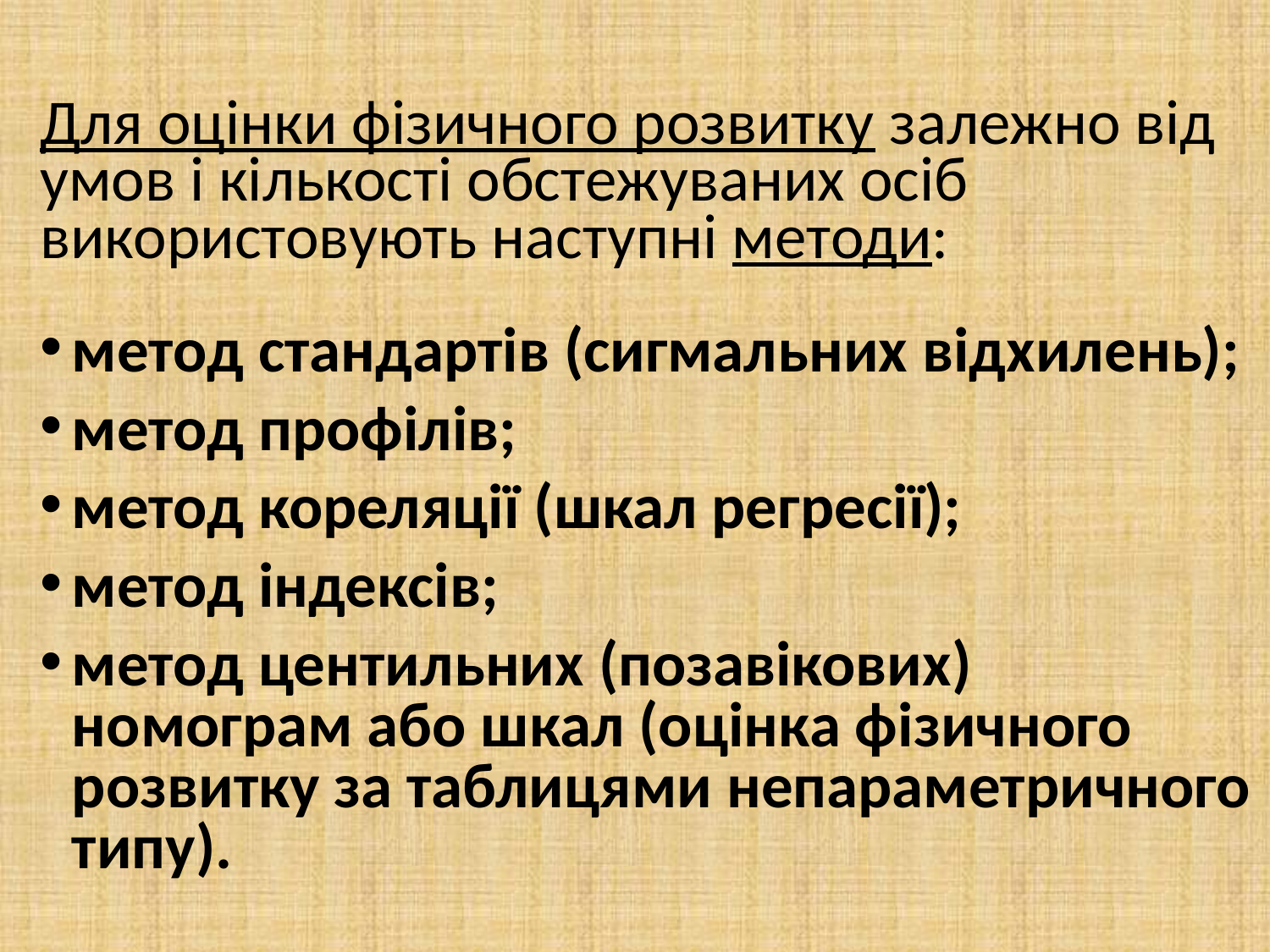

# Для оцінки фізичного розвитку залежно від умов і кількості обстежуваних осіб використовують наступні методи:
метод стандартів (сигмальних відхилень);
метод профілів;
метод кореляції (шкал регресії);
метод індексів;
метод центильних (позавікових) номограм або шкал (оцінка фізичного розвитку за таблицями непараметричного типу).